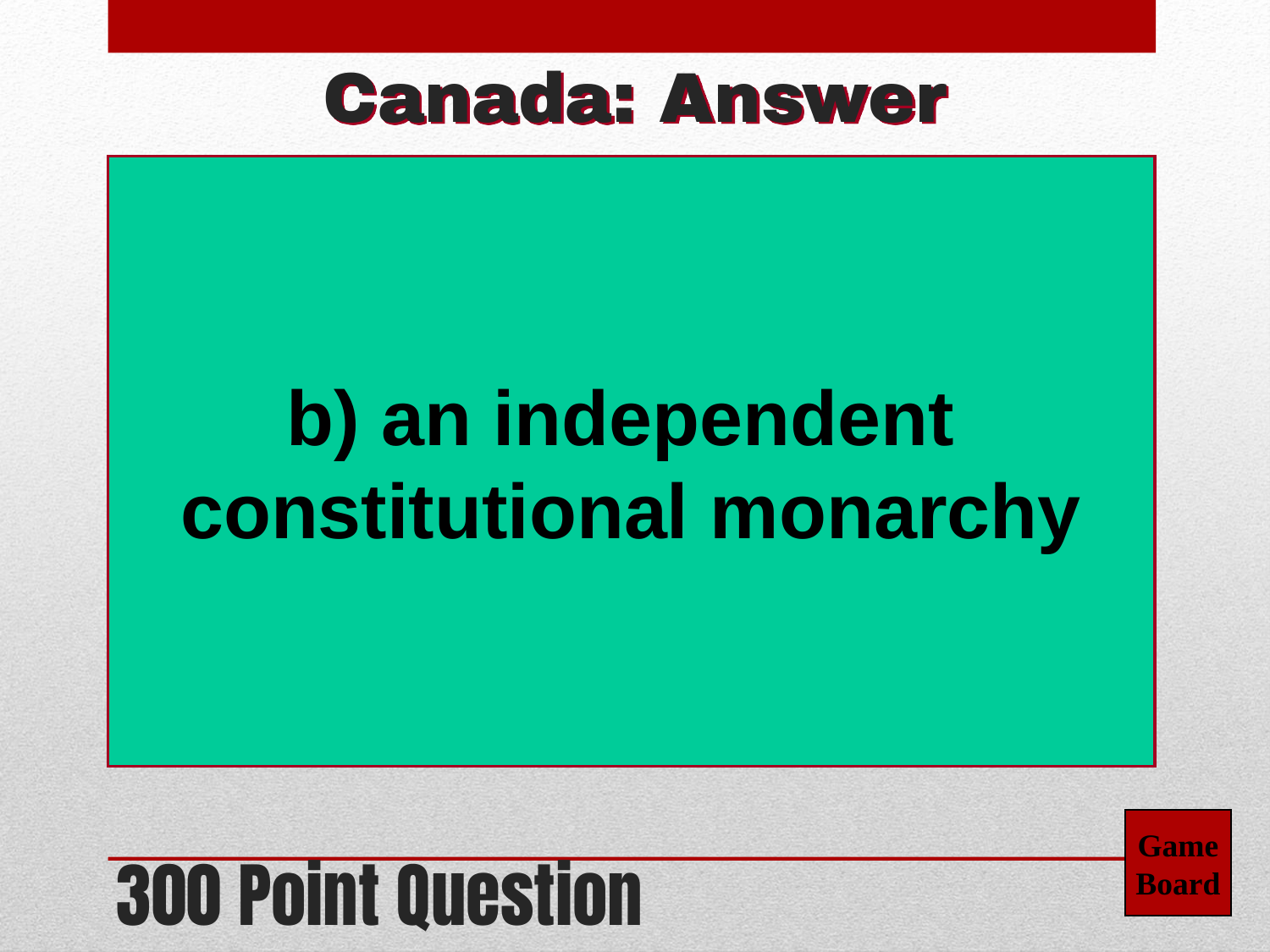

Canada: Answer
b) an independent
constitutional monarchy
Game
Board
300 Point Question